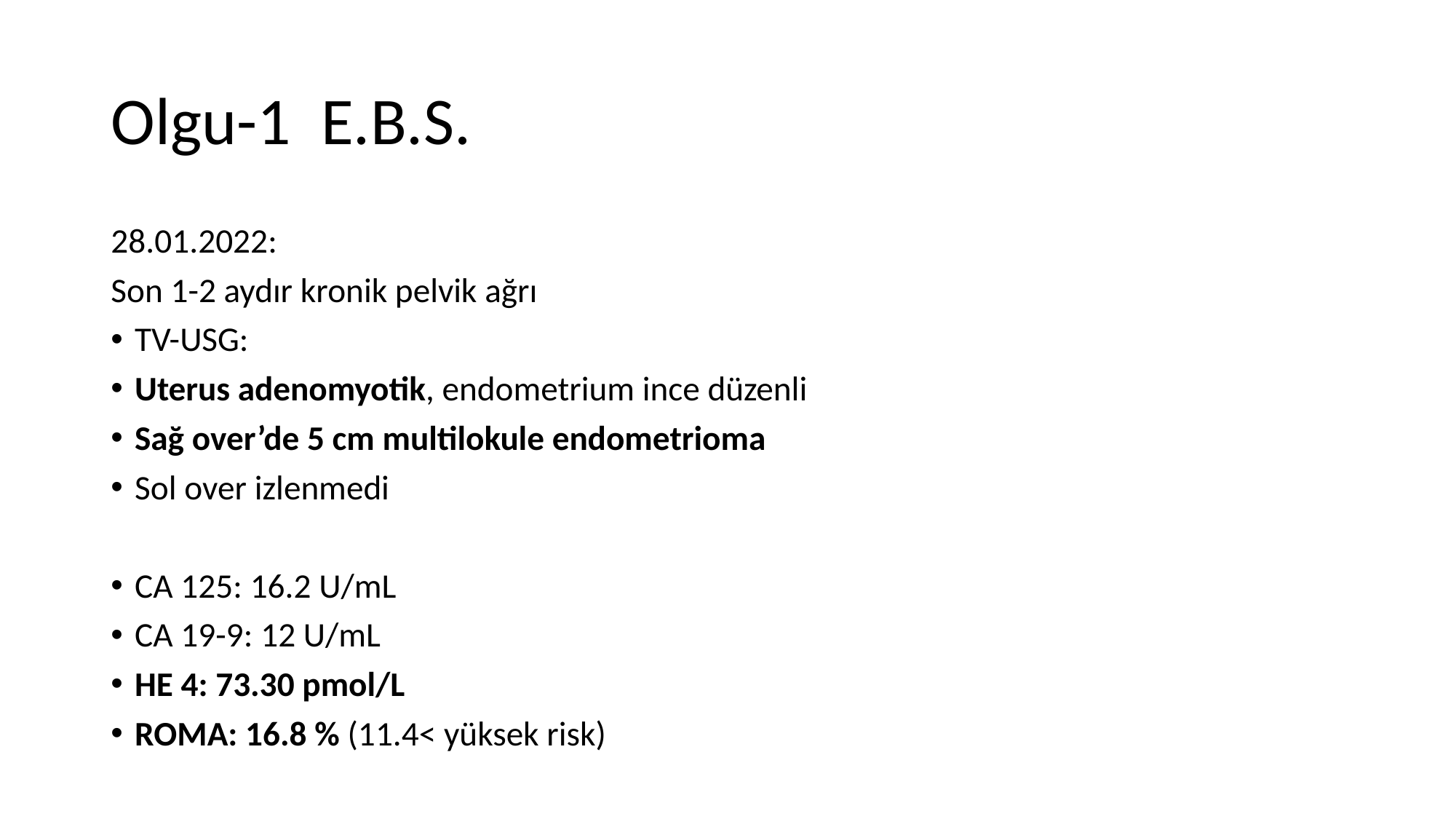

# Olgu-1  E.B.S.
28.01.2022:
Son 1-2 aydır kronik pelvik ağrı
TV-USG:
Uterus adenomyotik, endometrium ince düzenli
Sağ over’de 5 cm multilokule endometrioma
Sol over izlenmedi

CA 125: 16.2 U/mL
CA 19-9: 12 U/mL
HE 4: 73.30 pmol/L
ROMA: 16.8 % (11.4< yüksek risk)